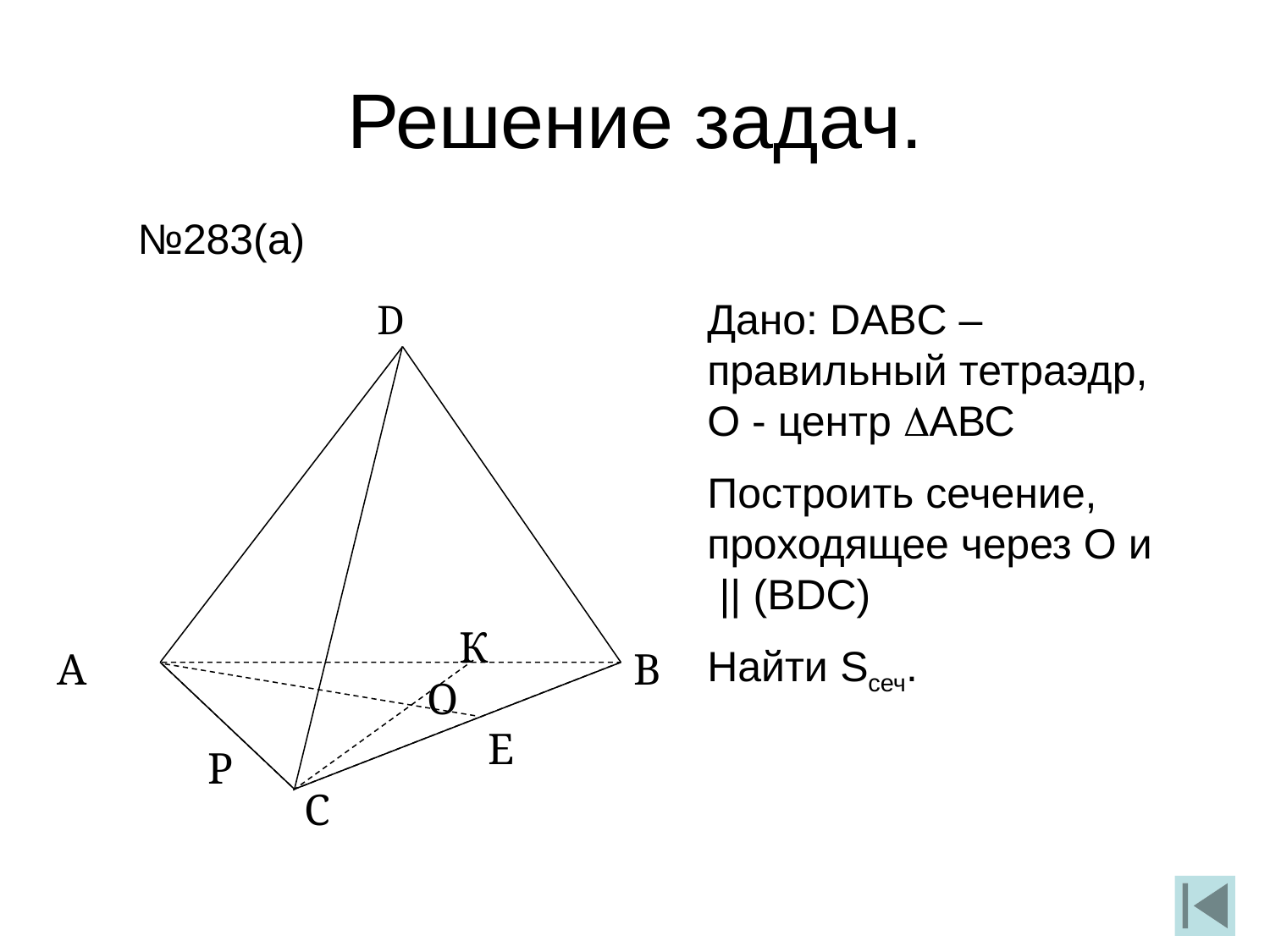

Решение задач.
№283(а)
D
Дано: DABC – правильный тетраэдр,
О - центр ΔАВС
Построить сечение, проходящее через О и
 || (BDC)
Найти Sсеч.

К
А
В

О
Е
Р
С